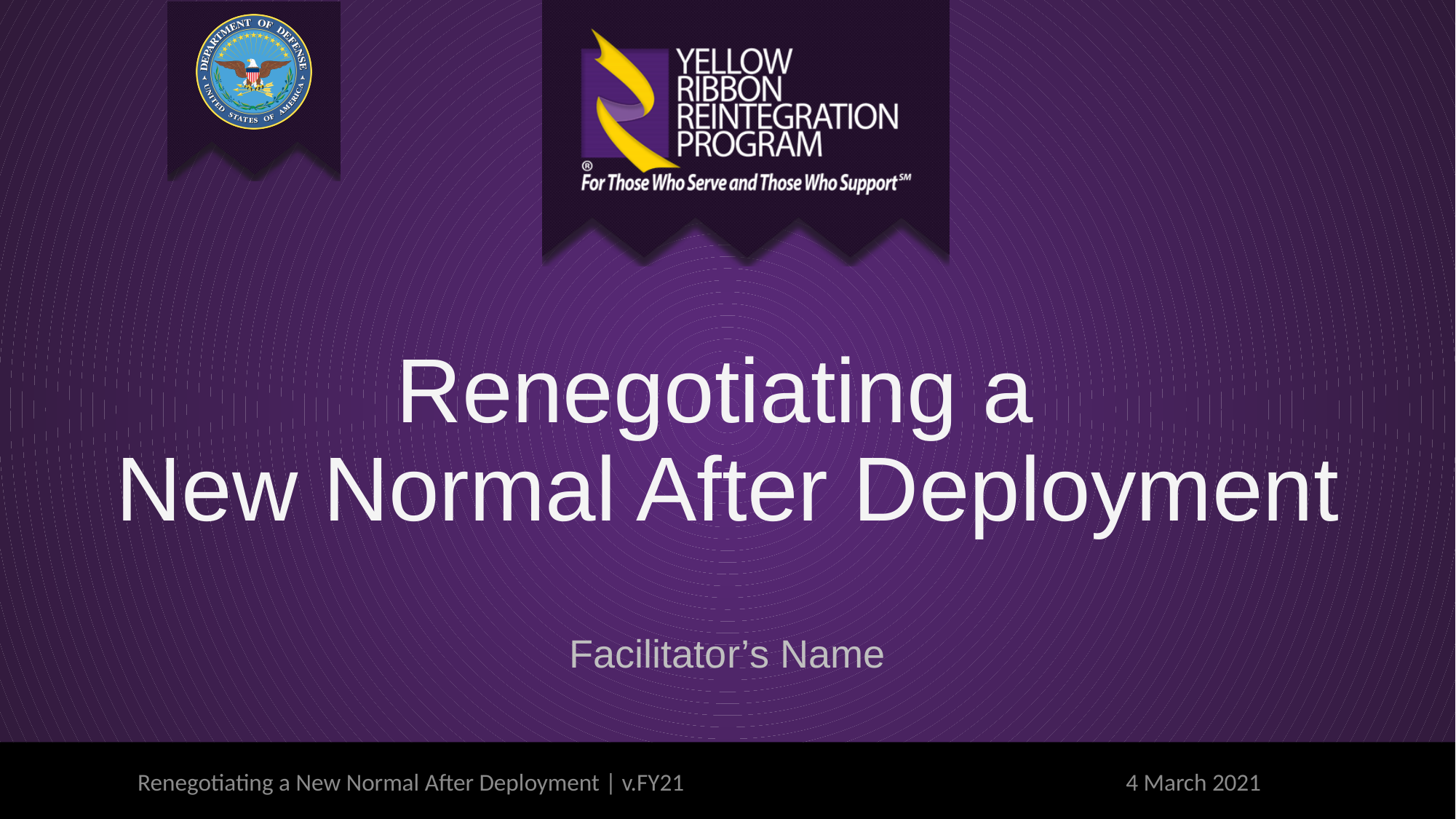

# Renegotiating a New Normal After Deployment
Facilitator’s Name
Renegotiating a New Normal After Deployment | v.FY21
4 March 2021
1